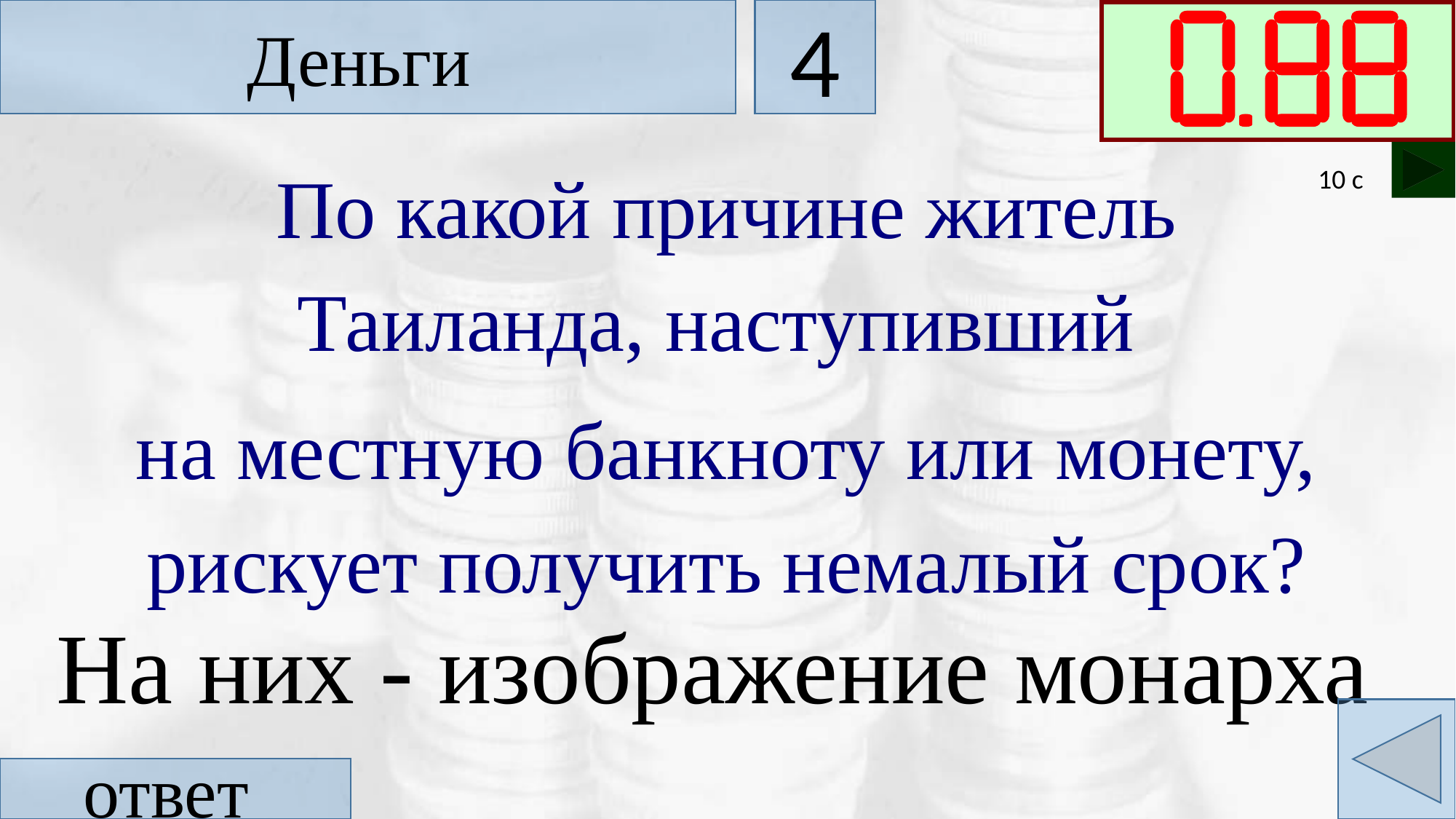

Деньги
4

По какой причине житель Таиланда, наступивший
на местную банкноту или монету, рискует получить немалый срок?

10 с
На них - изображение монарха

ответ